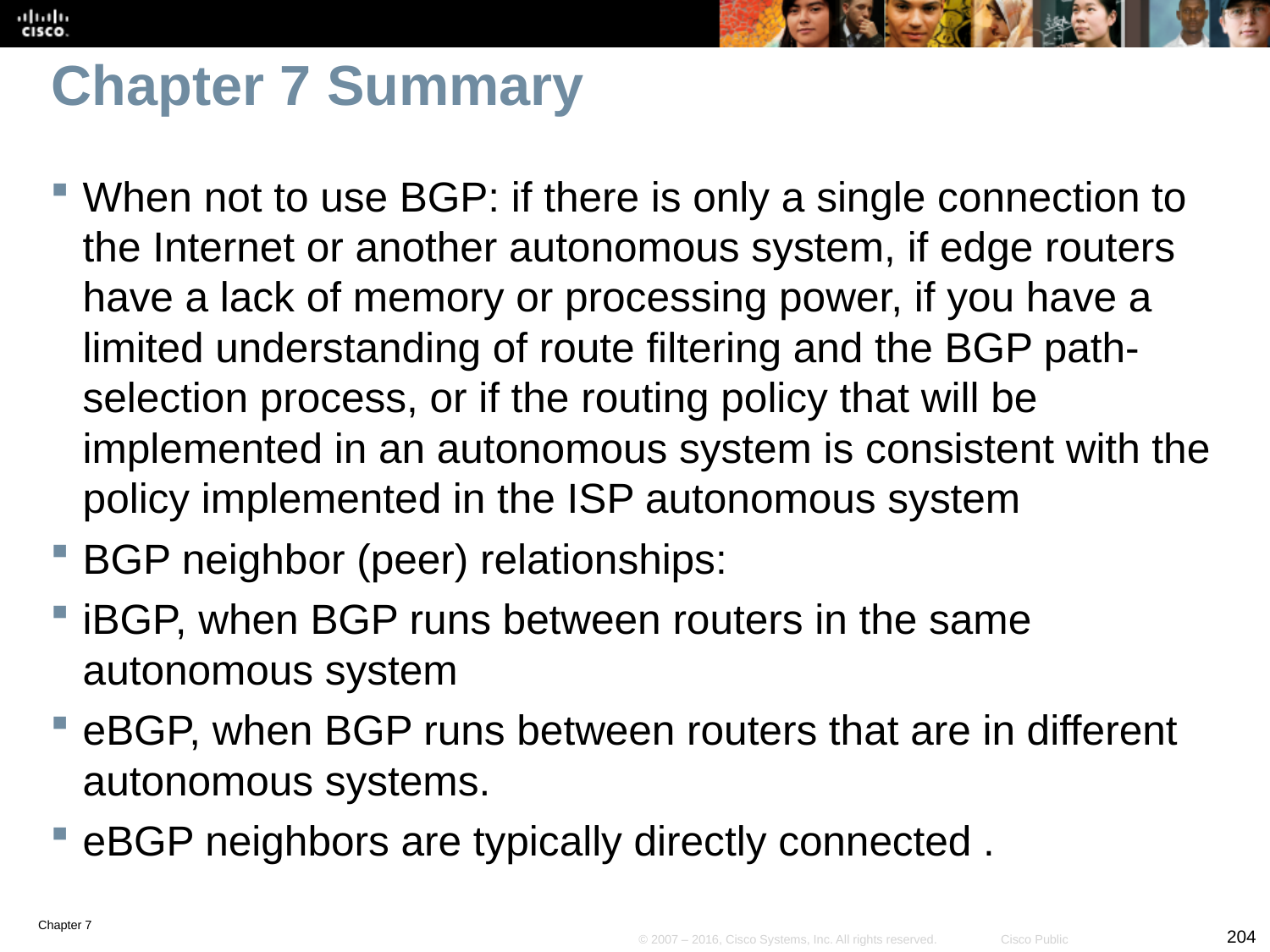

# Chapter 7 Summary
When not to use BGP: if there is only a single connection to the Internet or another autonomous system, if edge routers have a lack of memory or processing power, if you have a limited understanding of route filtering and the BGP path-selection process, or if the routing policy that will be implemented in an autonomous system is consistent with the policy implemented in the ISP autonomous system
BGP neighbor (peer) relationships:
iBGP, when BGP runs between routers in the same autonomous system
eBGP, when BGP runs between routers that are in different autonomous systems.
eBGP neighbors are typically directly connected .